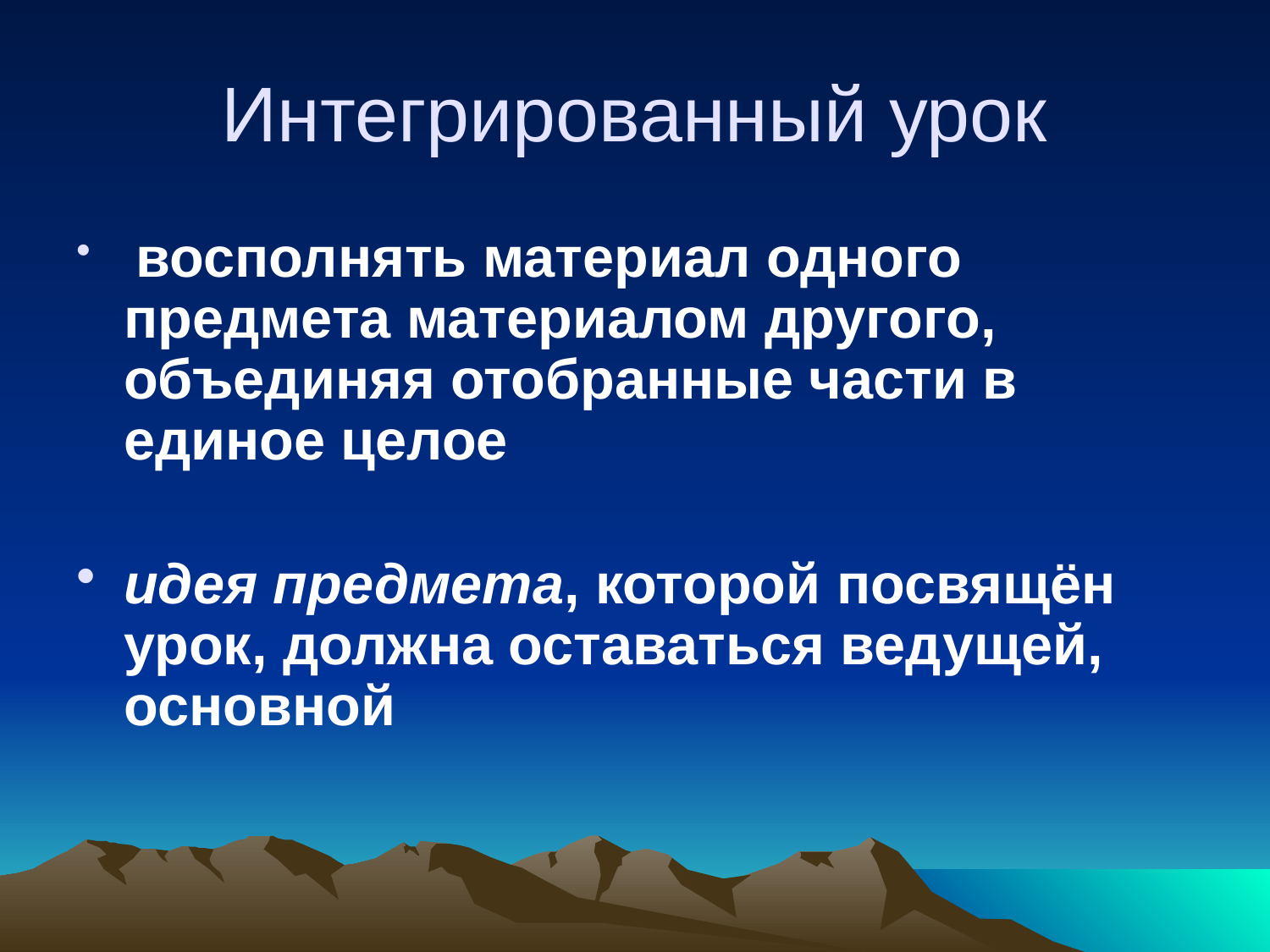

# Интегрированный урок
 восполнять материал одного предмета материалом другого, объединяя отобранные части в единое целое

идея предмета, которой посвящён урок, должна оставаться ведущей, основной